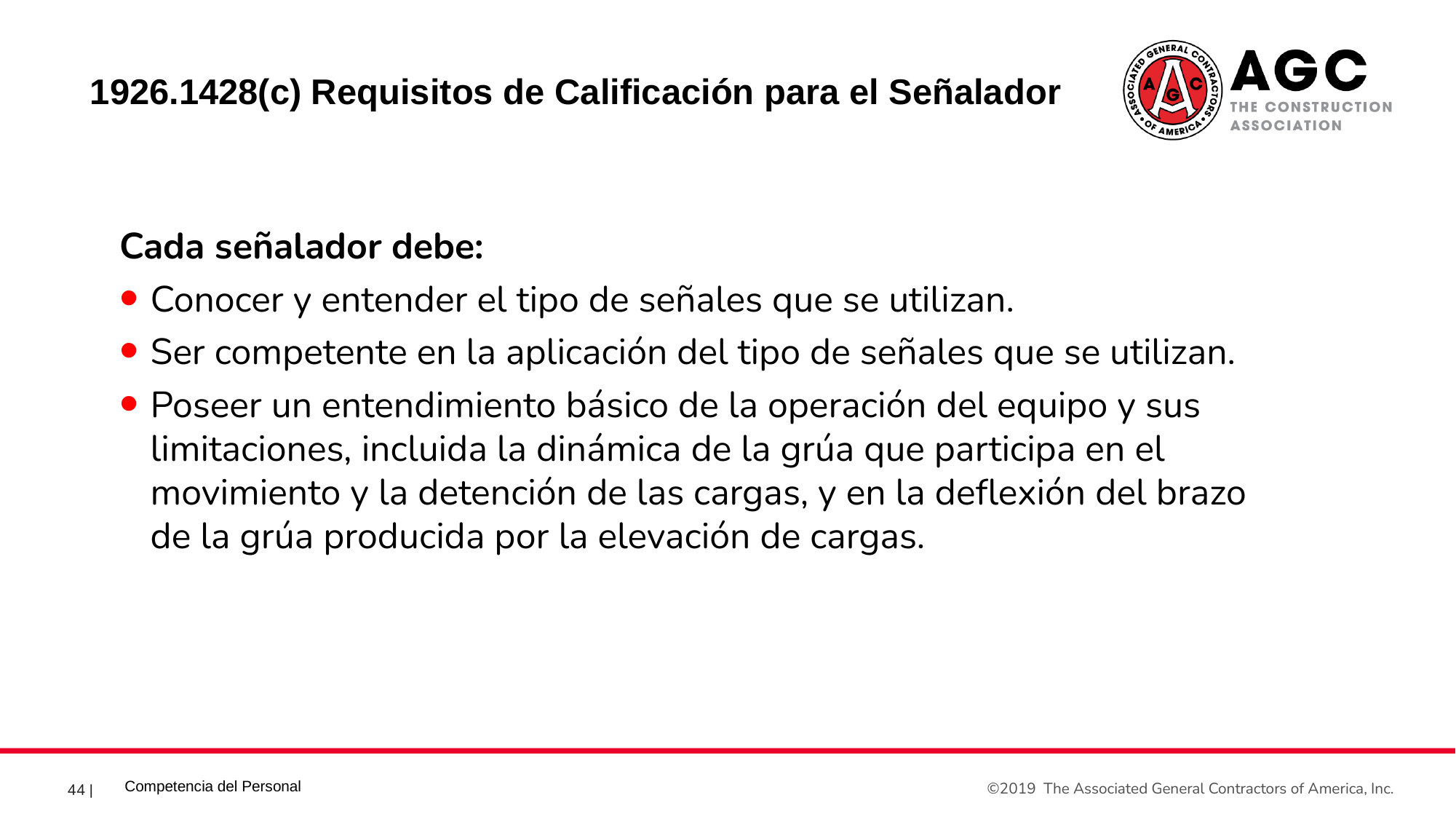

1926.1428(c) Requisitos de Calificación para el Señalador

Cada señalador debe:
Conocer y entender el tipo de señales que se utilizan.
Ser competente en la aplicación del tipo de señales que se utilizan.
Poseer un entendimiento básico de la operación del equipo y sus limitaciones, incluida la dinámica de la grúa que participa en el movimiento y la detención de las cargas, y en la deflexión del brazo de la grúa producida por la elevación de cargas.
Competencia del Personal